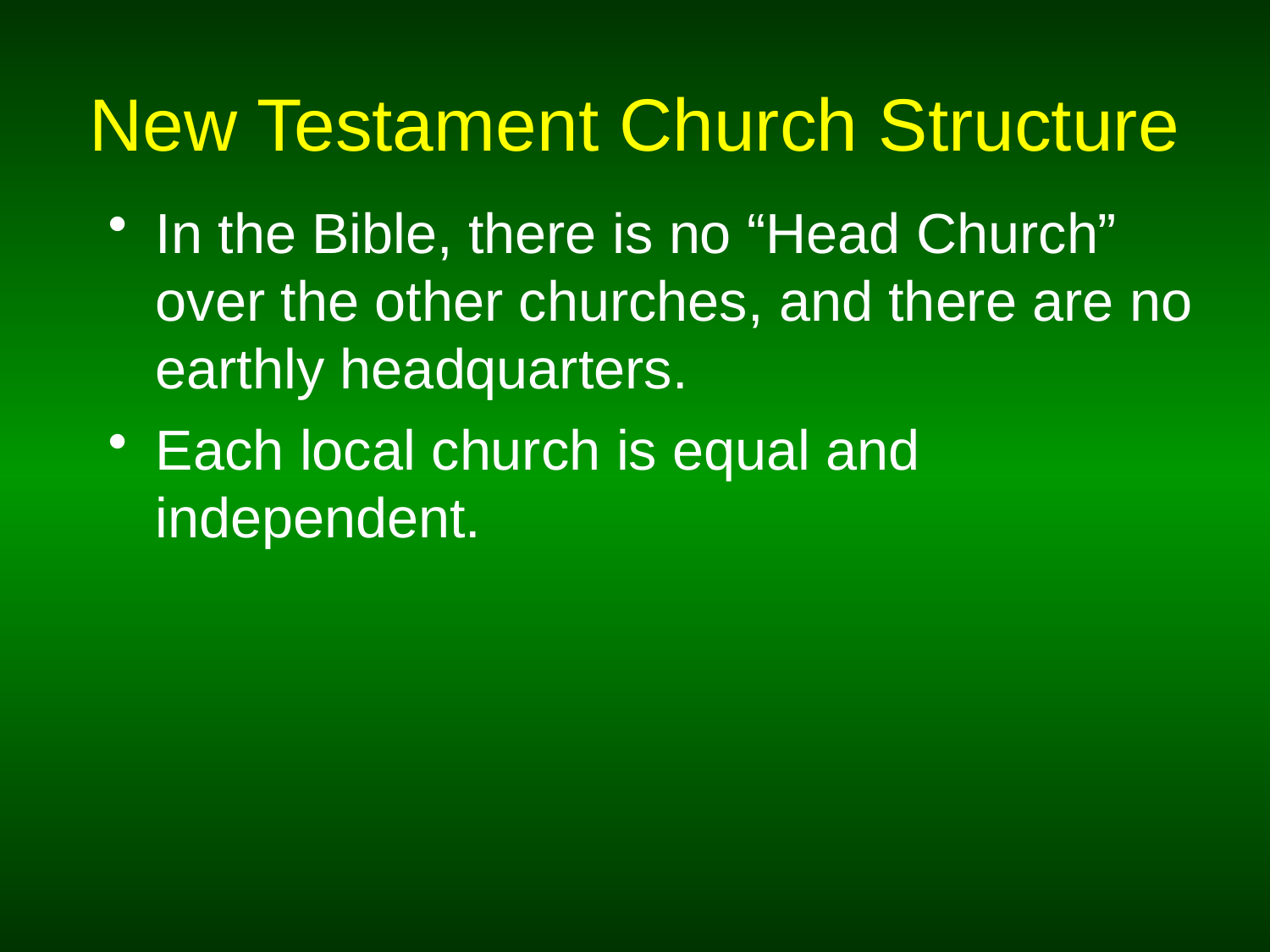

# New Testament Church Structure
In the Bible, there is no “Head Church” over the other churches, and there are no earthly headquarters.
Each local church is equal and independent.